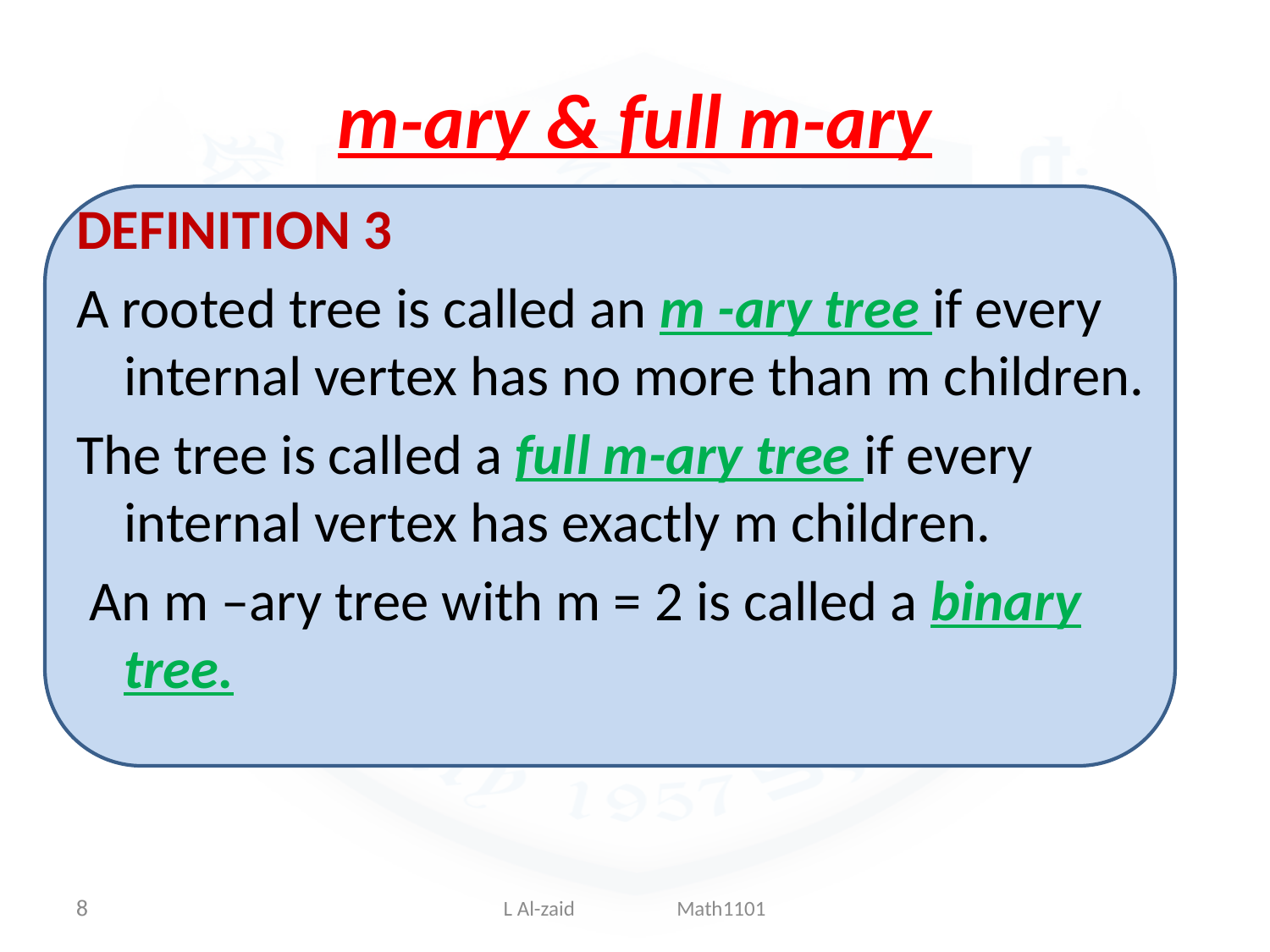

# m-ary & full m-ary

DEFINITION 3
A rooted tree is called an m -ary tree if every internal vertex has no more than m children.
The tree is called a full m-ary tree if every internal vertex has exactly m children.
 An m –ary tree with m = 2 is called a binary tree.
8
L Al-zaid                     Math1101